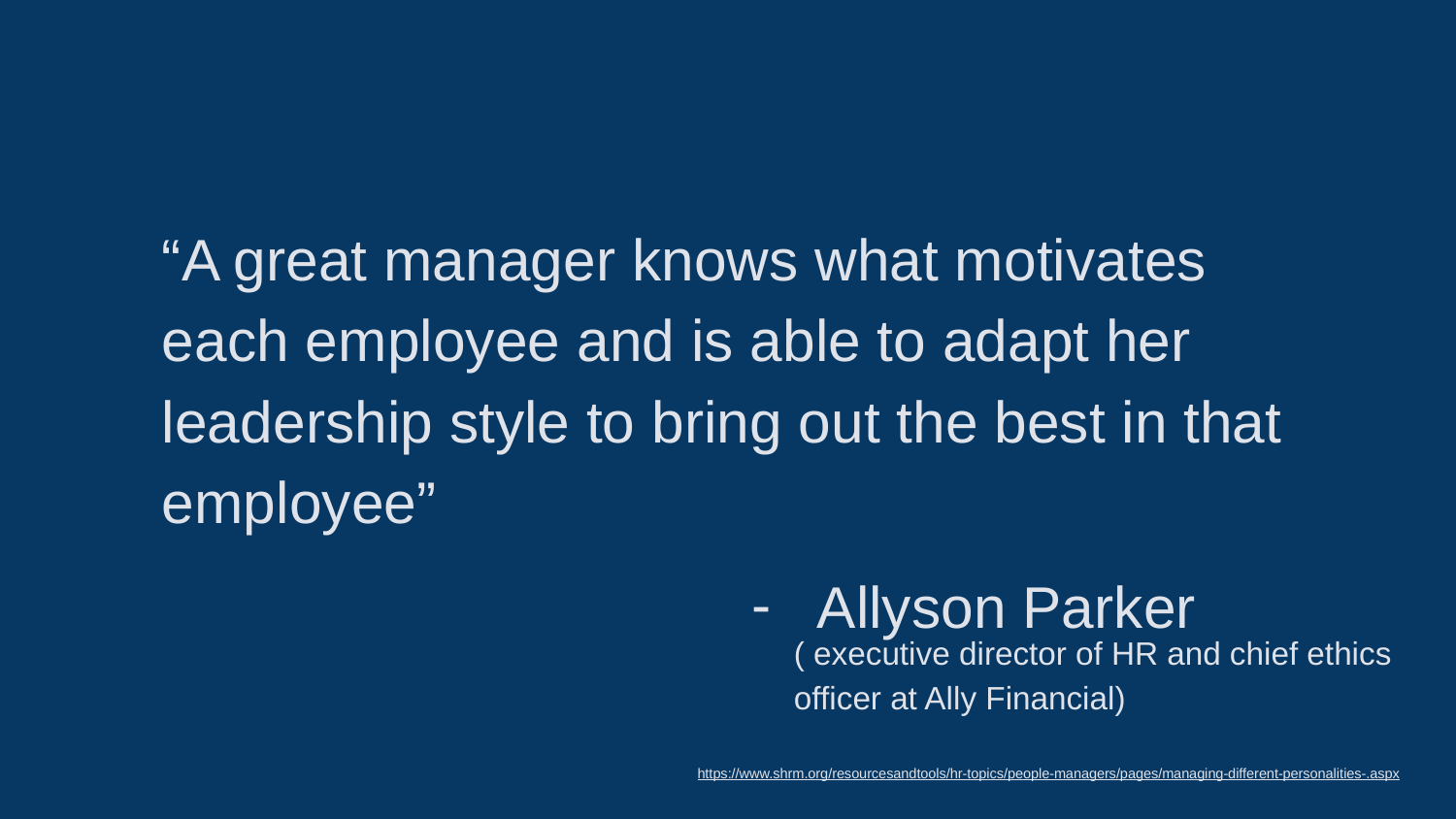

“A great manager knows what motivates each employee and is able to adapt her leadership style to bring out the best in that employee”
Allyson Parker
( executive director of HR and chief ethics officer at Ally Financial)

https://www.shrm.org/resourcesandtools/hr-topics/people-managers/pages/managing-different-personalities-.aspx